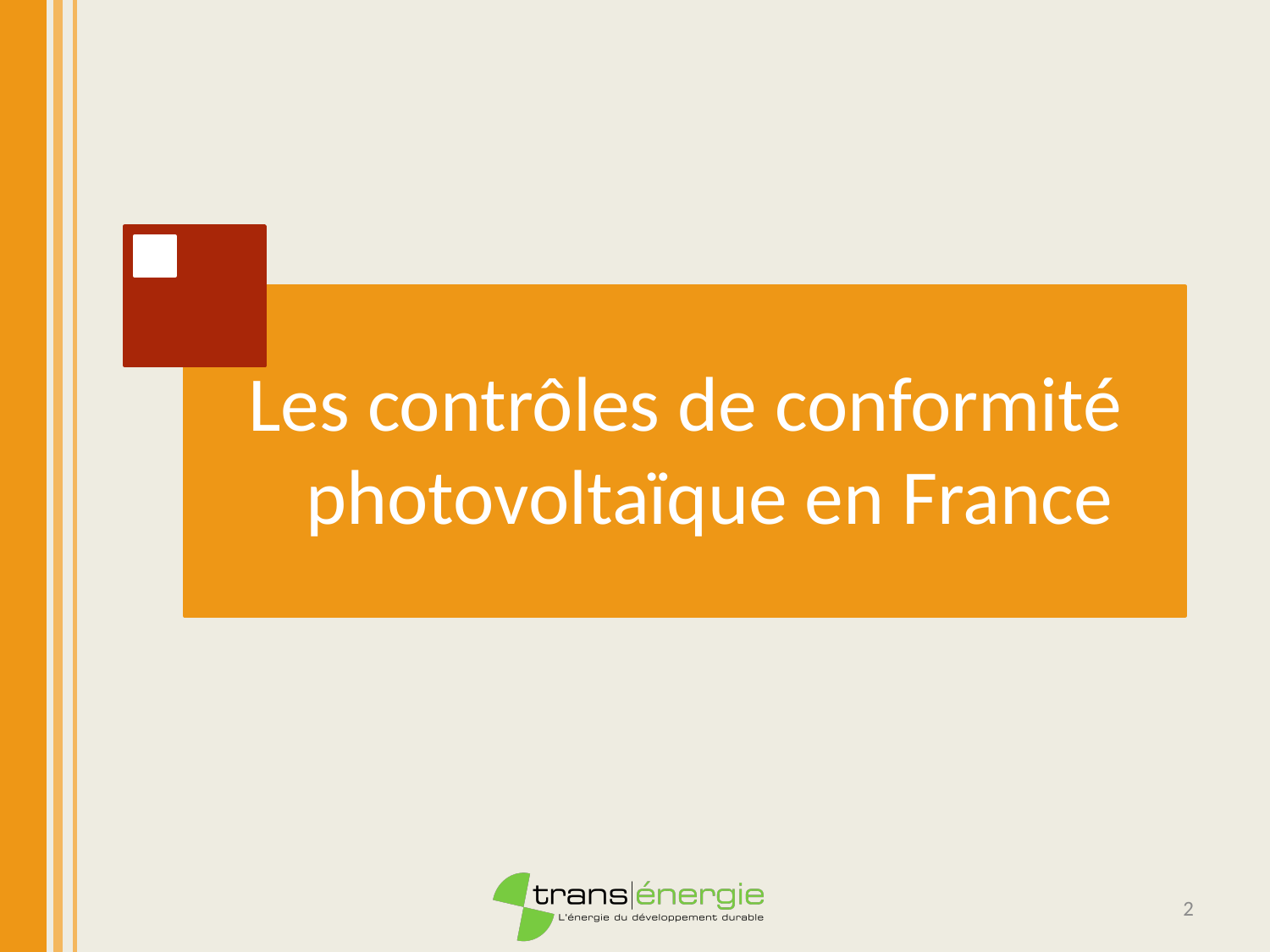

Les contrôles de conformité photovoltaïque en France

2